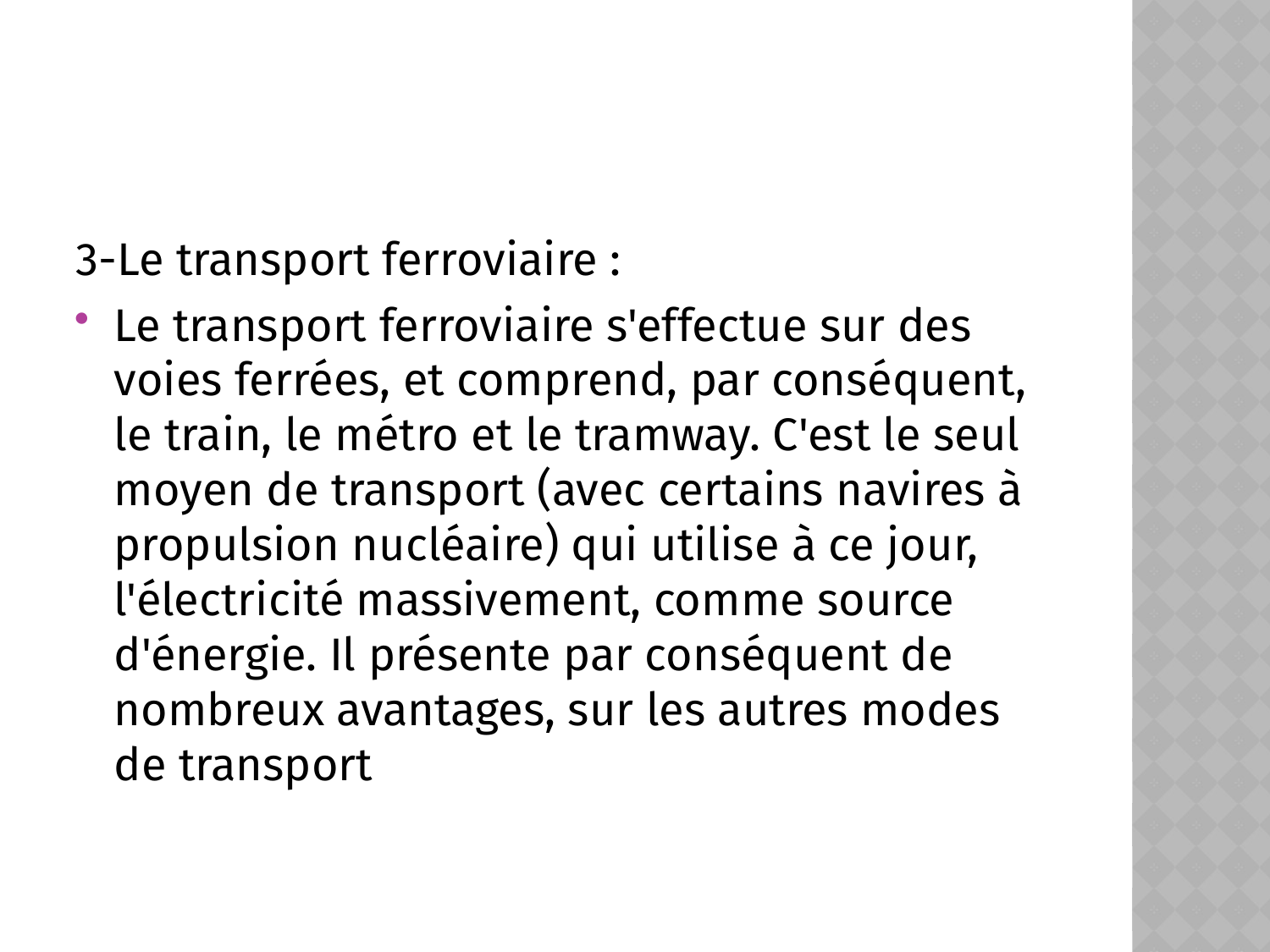

3-Le transport ferroviaire :
Le transport ferroviaire s'effectue sur des voies ferrées, et comprend, par conséquent, le train, le métro et le tramway. C'est le seul moyen de transport (avec certains navires à propulsion nucléaire) qui utilise à ce jour, l'électricité massivement, comme source d'énergie. Il présente par conséquent de nombreux avantages, sur les autres modes de transport